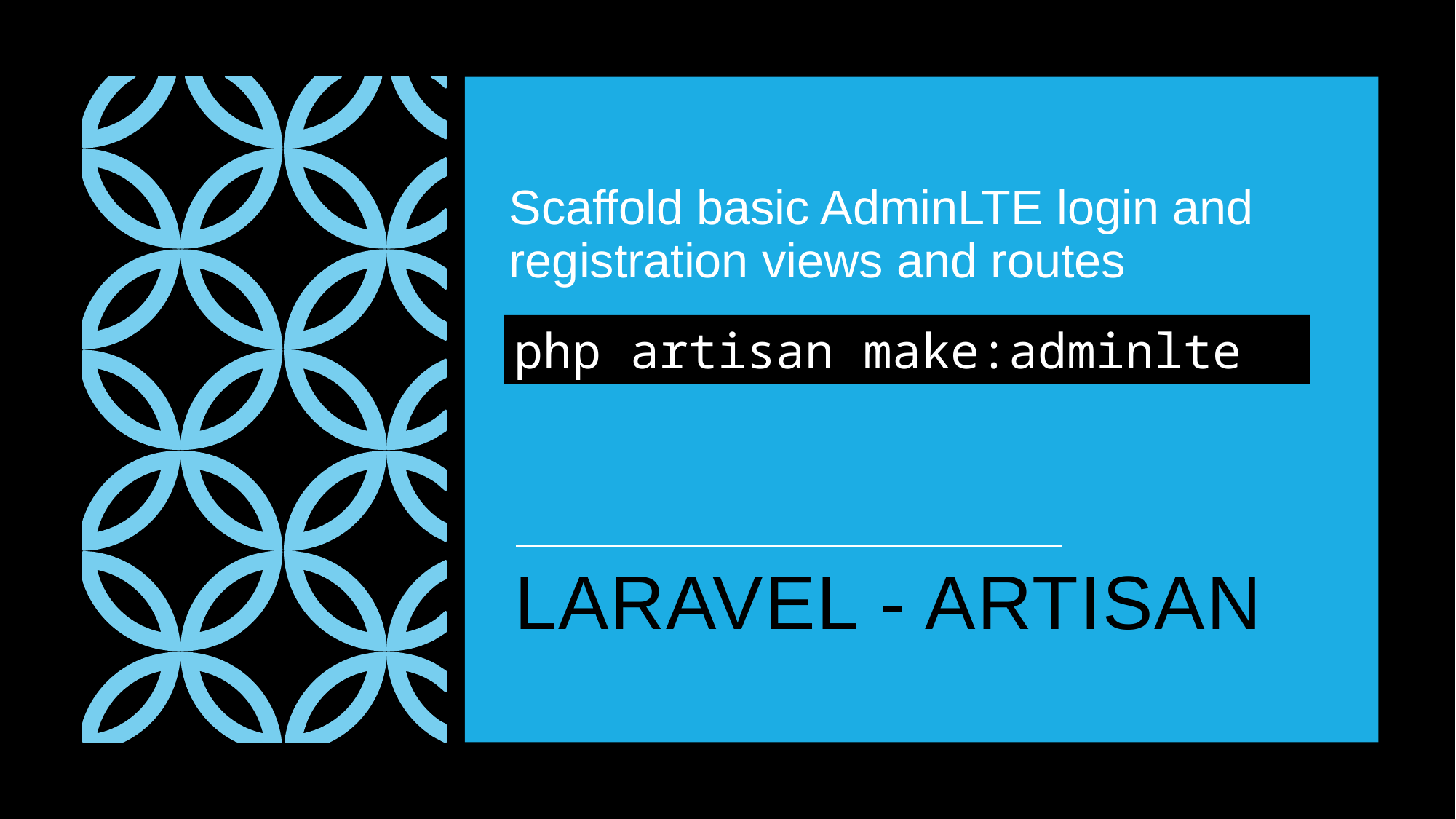

Scaffold basic AdminLTE login and registration views and routes

php artisan make:adminlte
# LARAVEL - ARTISAN